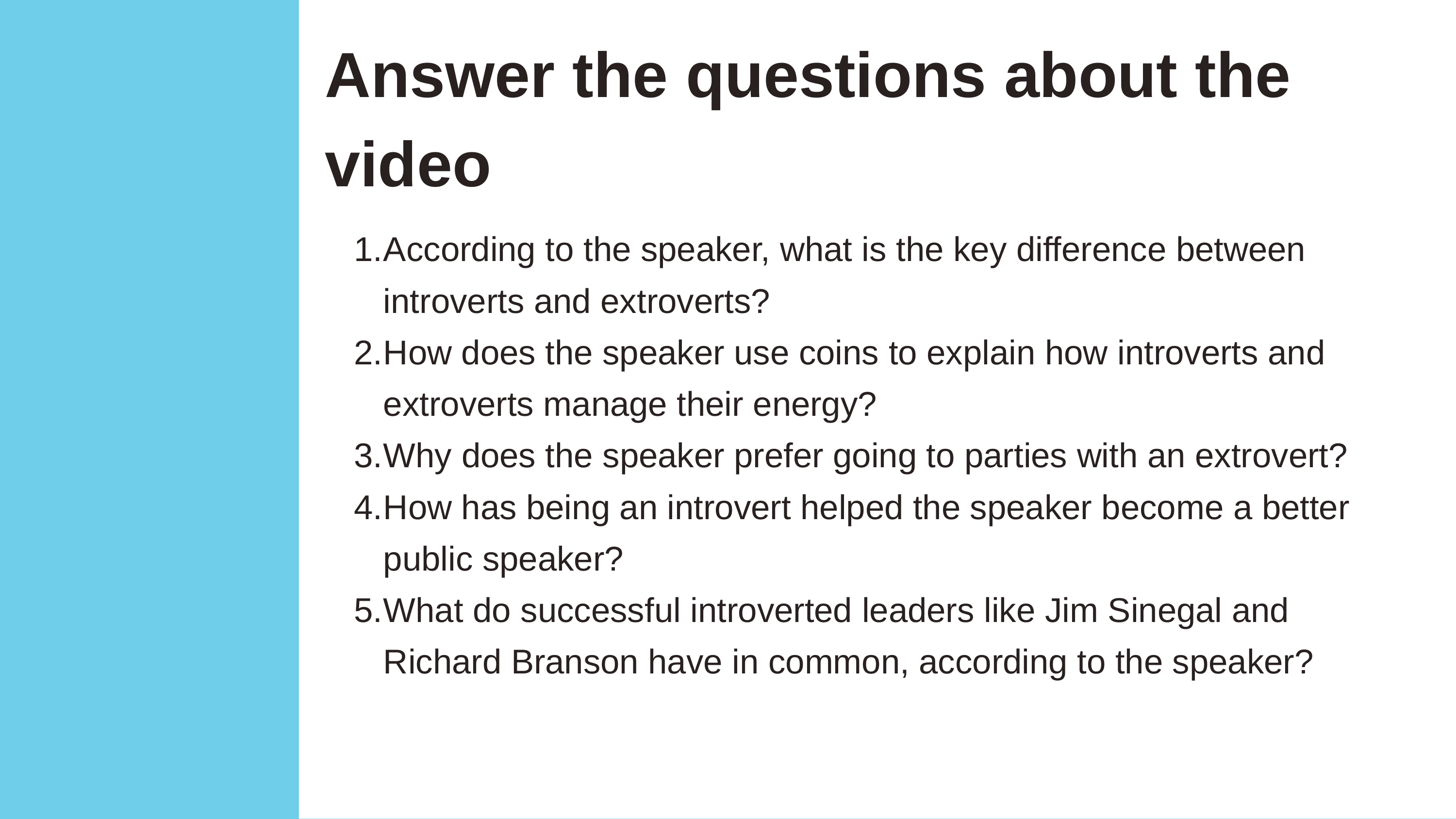

Answer the questions about the video
According to the speaker, what is the key difference between introverts and extroverts?
How does the speaker use coins to explain how introverts and extroverts manage their energy?
Why does the speaker prefer going to parties with an extrovert?
How has being an introvert helped the speaker become a better public speaker?
What do successful introverted leaders like Jim Sinegal and Richard Branson have in common, according to the speaker?